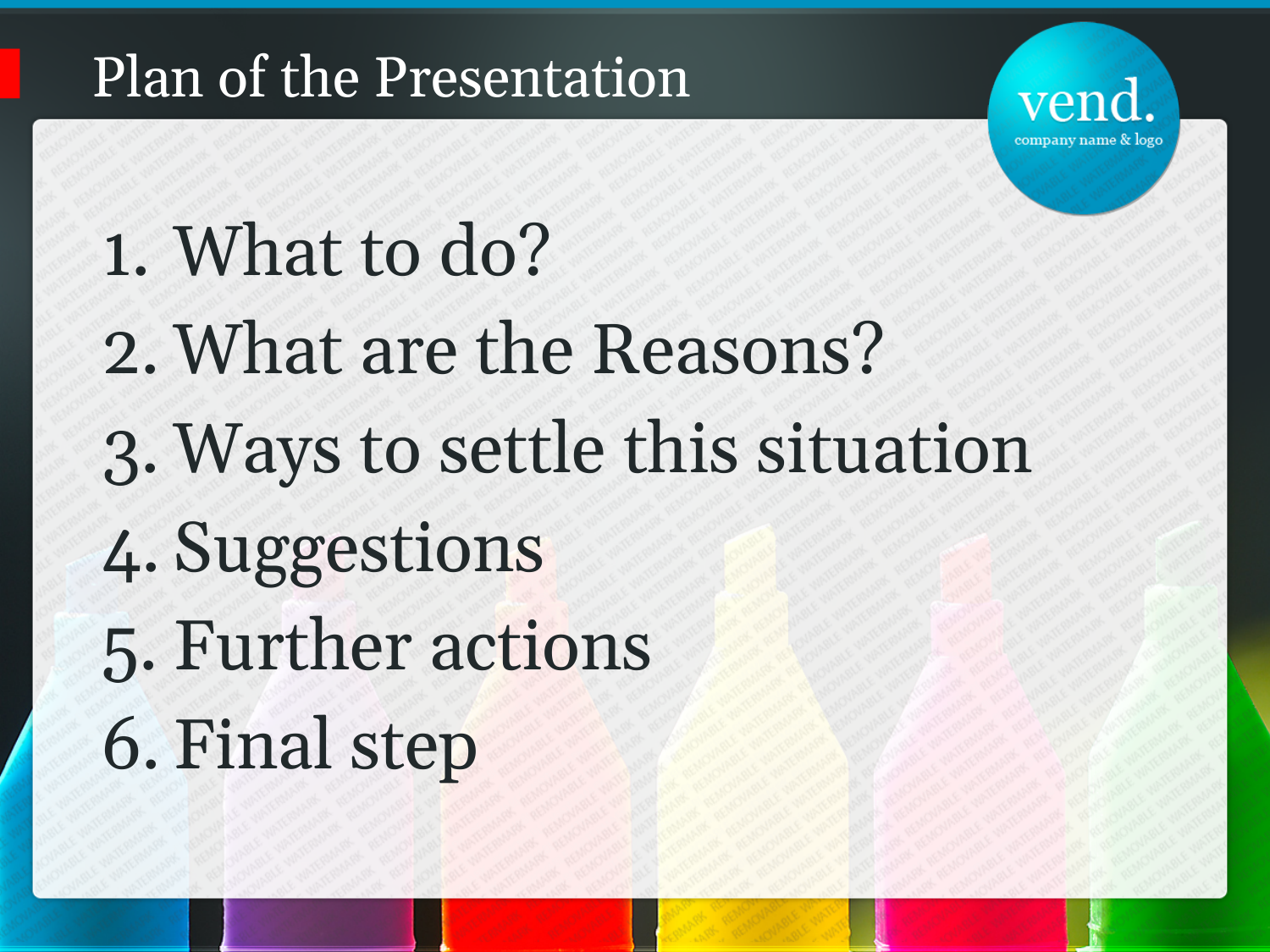

# Plan of the Presentation
What to do?
What are the Reasons?
Ways to settle this situation
Suggestions
Further actions
Final step